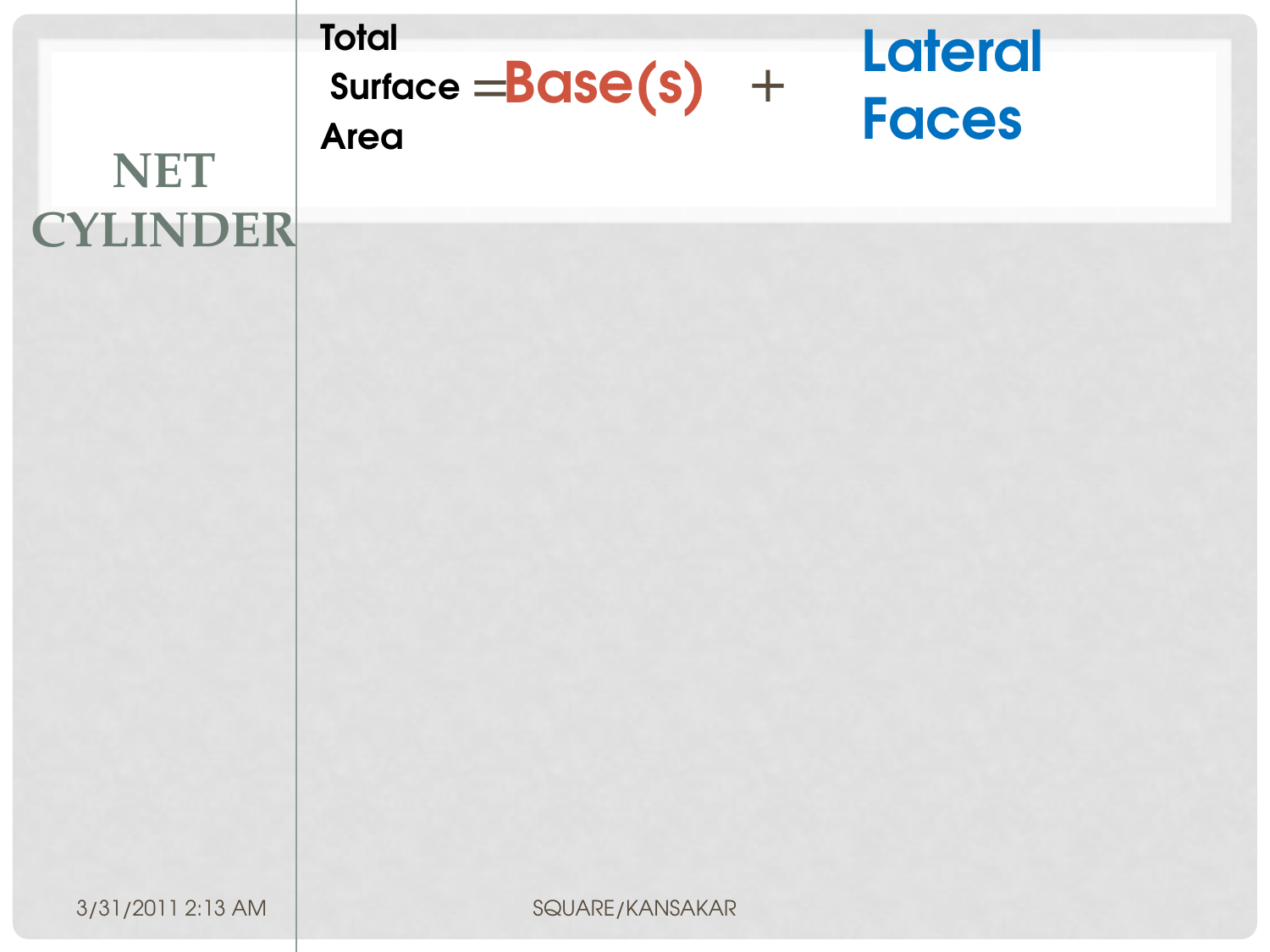

Lateral Faces
Total
 Surface
Area
+
=
Base(s)
# Net cylinder
3/31/2011 2:13 AM
SQUARE/KANSAKAR